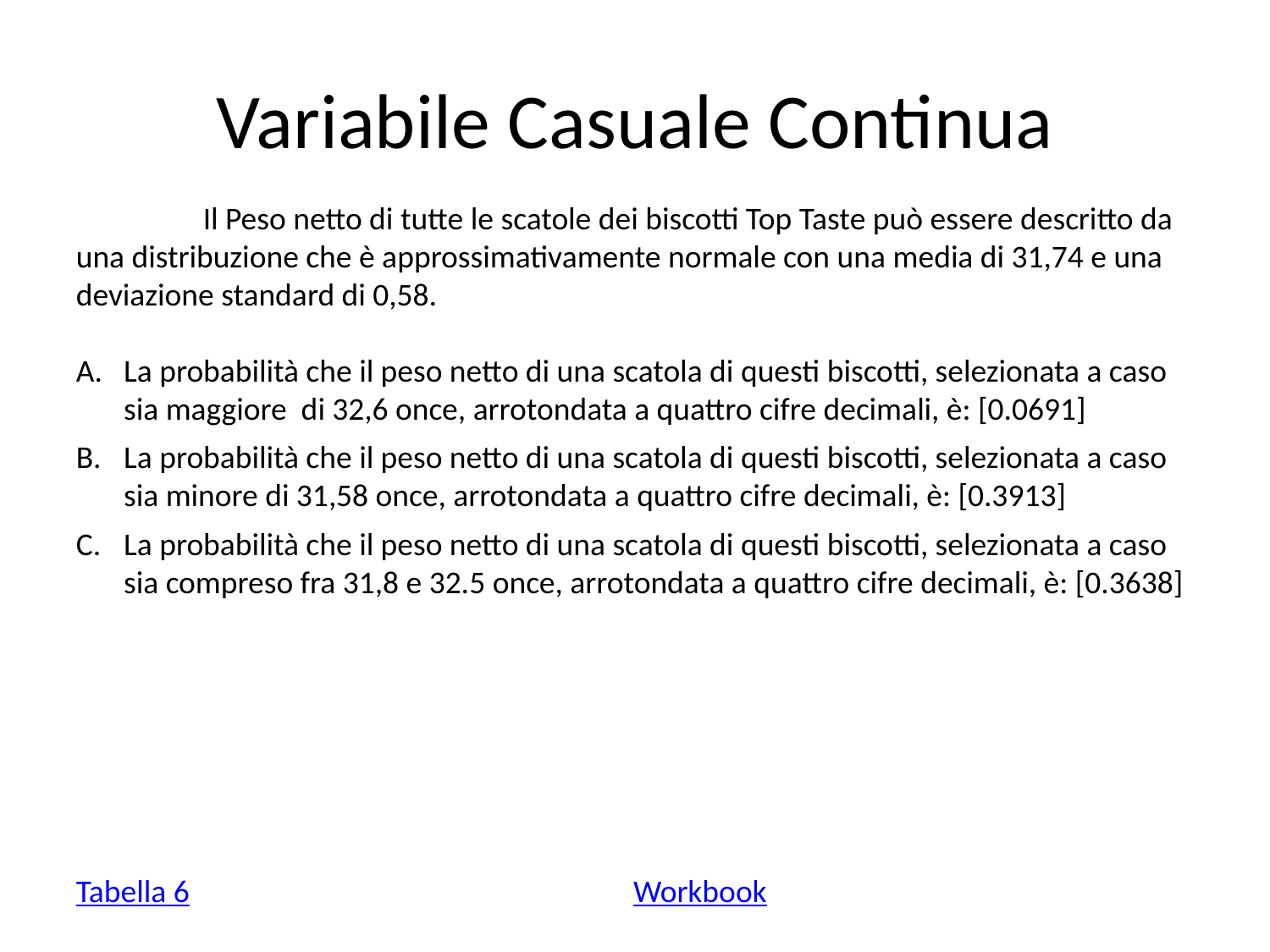

# Variabile Casuale Continua
	Il Peso netto di tutte le scatole dei biscotti Top Taste può essere descritto da una distribuzione che è approssimativamente normale con una media di 31,74 e una deviazione standard di 0,58.

La probabilità che il peso netto di una scatola di questi biscotti, selezionata a caso sia maggiore  di 32,6 once, arrotondata a quattro cifre decimali, è: [0.0691]
La probabilità che il peso netto di una scatola di questi biscotti, selezionata a caso sia minore di 31,58 once, arrotondata a quattro cifre decimali, è: [0.3913]
La probabilità che il peso netto di una scatola di questi biscotti, selezionata a caso sia compreso fra 31,8 e 32.5 once, arrotondata a quattro cifre decimali, è: [0.3638]
Tabella 6
Workbook